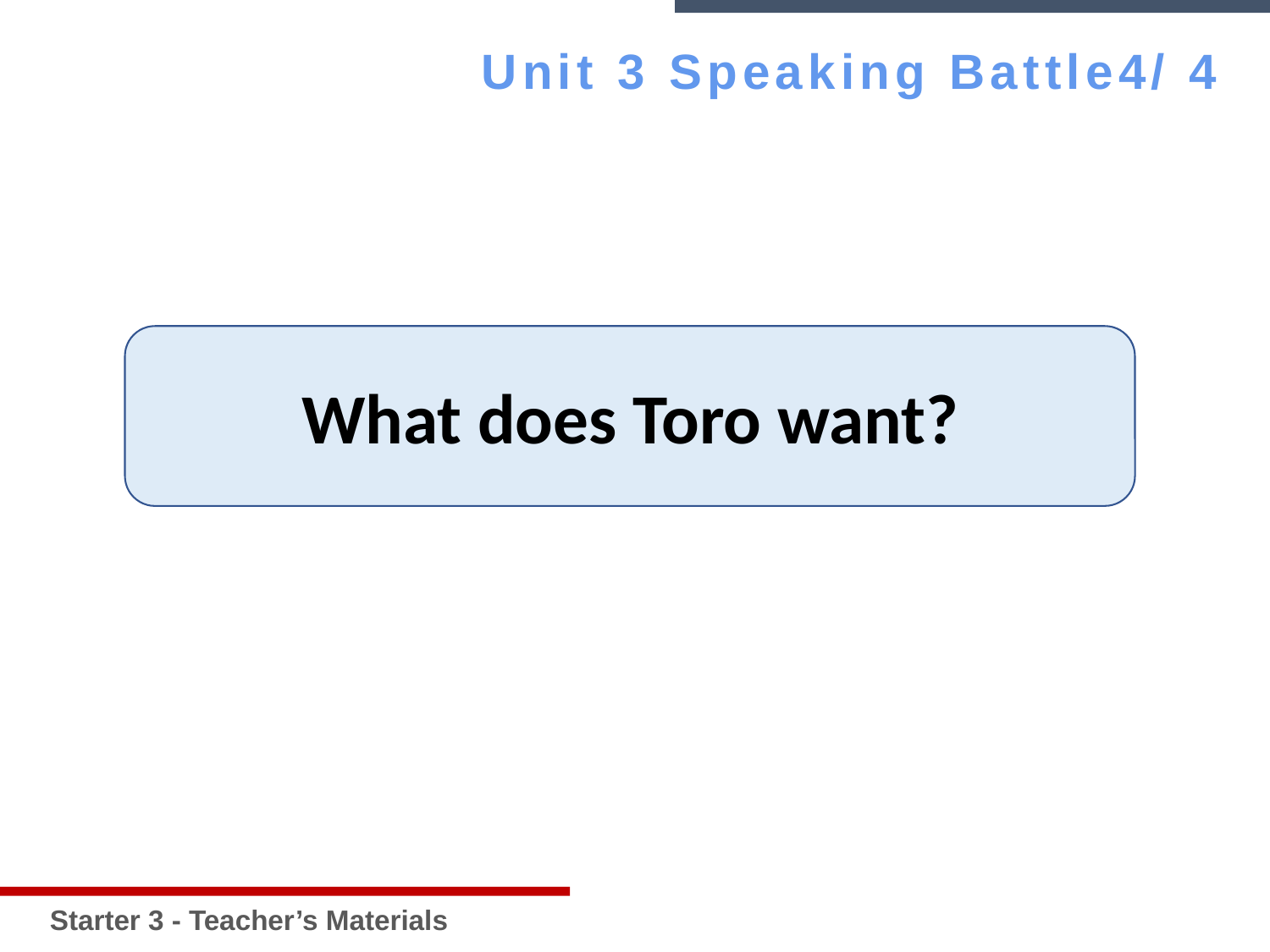

Starter 3 - Teacher’s Materials
Unit 3 Speaking Battle4/ 4
What does Toro want?